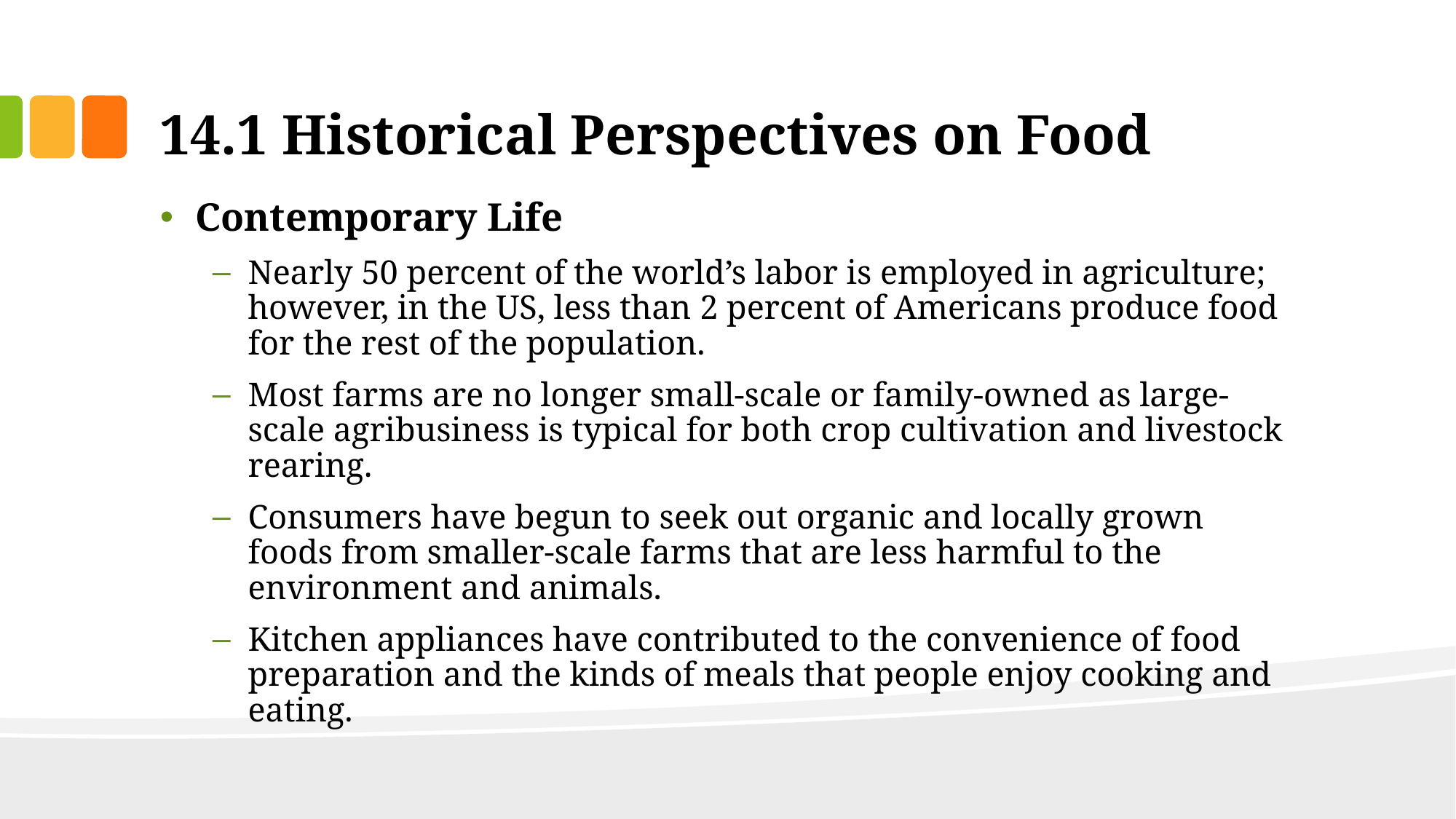

# 14.1 Historical Perspectives on Food
Contemporary Life
Nearly 50 percent of the world’s labor is employed in agriculture; however, in the US, less than 2 percent of Americans produce food for the rest of the population.
Most farms are no longer small-scale or family-owned as large-scale agribusiness is typical for both crop cultivation and livestock rearing.
Consumers have begun to seek out organic and locally grown foods from smaller-scale farms that are less harmful to the environment and animals.
Kitchen appliances have contributed to the convenience of food preparation and the kinds of meals that people enjoy cooking and eating.